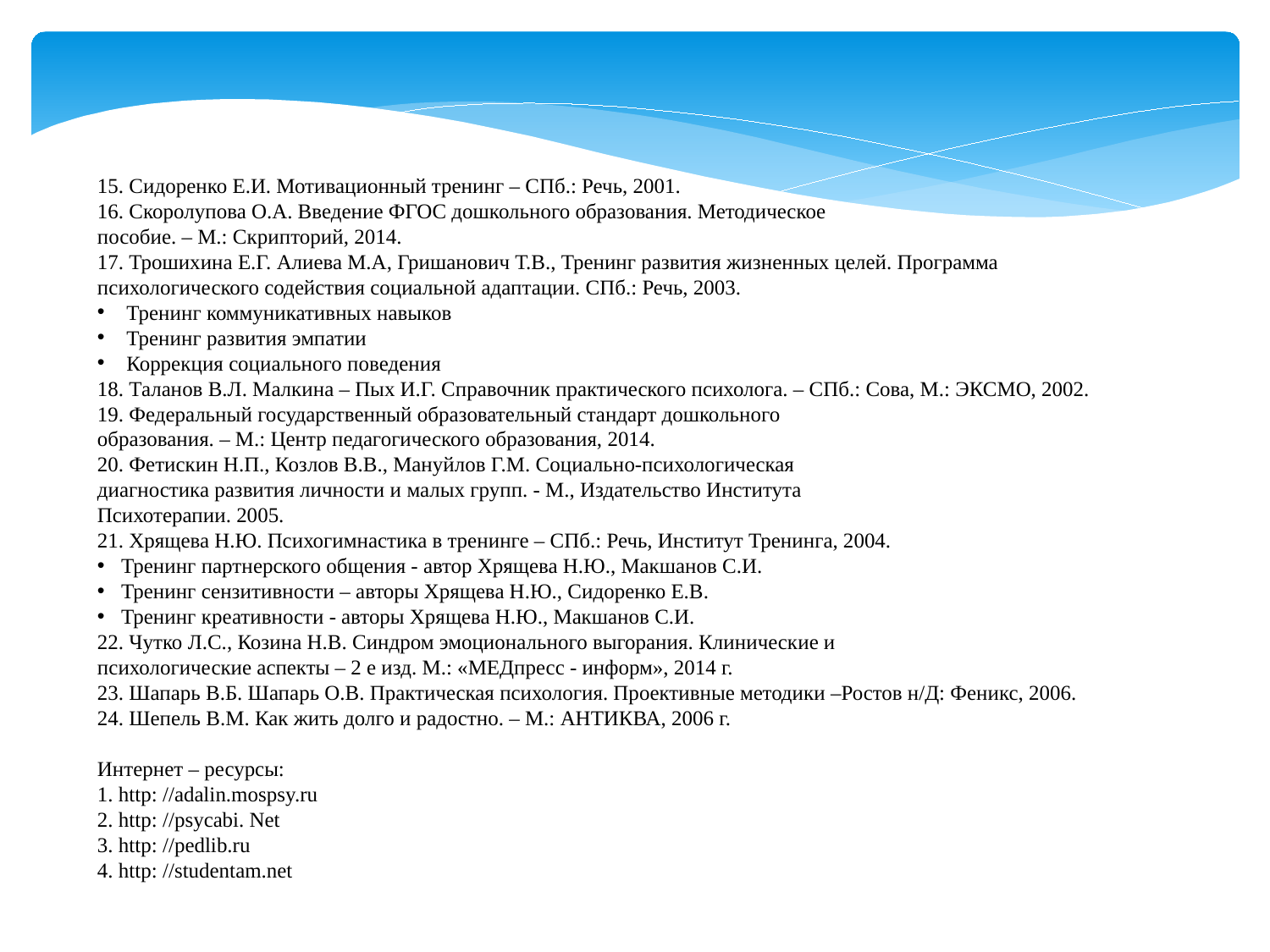

15. Сидоренко Е.И. Мотивационный тренинг – СПб.: Речь, 2001.
16. Скоролупова О.А. Введение ФГОС дошкольного образования. Методическое
пособие. – М.: Скрипторий, 2014.
17. Трошихина Е.Г. Алиева М.А, Гришанович Т.В., Тренинг развития жизненных целей. Программа психологического содействия социальной адаптации. СПб.: Речь, 2003.
 Тренинг коммуникативных навыков
 Тренинг развития эмпатии
 Коррекция социального поведения
18. Таланов В.Л. Малкина – Пых И.Г. Справочник практического психолога. – СПб.: Сова, М.: ЭКСМО, 2002.
19. Федеральный государственный образовательный стандарт дошкольного
образования. – М.: Центр педагогического образования, 2014.
20. Фетискин Н.П., Козлов В.В., Мануйлов Г.М. Социально-психологическая
диагностика развития личности и малых групп. - М., Издательство Института
Психотерапии. 2005.
21. Хрящева Н.Ю. Психогимнастика в тренинге – СПб.: Речь, Институт Тренинга, 2004.
Тренинг партнерского общения - автор Хрящева Н.Ю., Макшанов С.И.
Тренинг сензитивности – авторы Хрящева Н.Ю., Сидоренко Е.В.
Тренинг креативности - авторы Хрящева Н.Ю., Макшанов С.И.
22. Чутко Л.С., Козина Н.В. Синдром эмоционального выгорания. Клинические и
психологические аспекты – 2 е изд. М.: «МЕДпресс - информ», 2014 г.
23. Шапарь В.Б. Шапарь О.В. Практическая психология. Проективные методики –Ростов н/Д: Феникс, 2006.
24. Шепель В.М. Как жить долго и радостно. – М.: АНТИКВА, 2006 г.

Интернет – ресурсы:
1. http: //adalin.mospsy.ru
2. http: //psycabi. Net
3. http: //pedlib.ru
4. http: //studentam.net